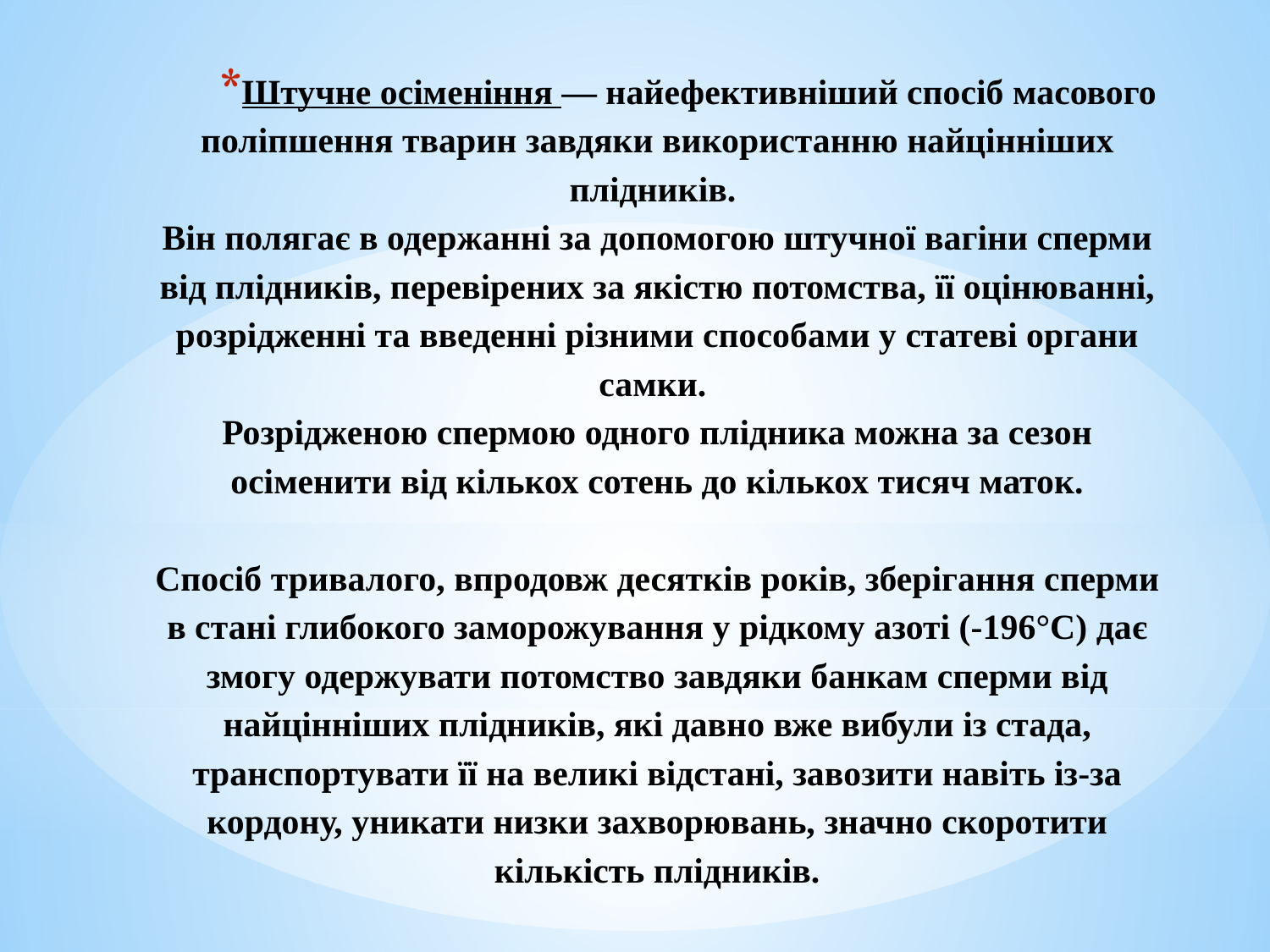

# Штучне осіменіння — найефективніший спосіб масового поліпшення тварин завдяки використанню найцінніших плідників. Він полягає в одержанні за допомогою штучної вагіни сперми від плідників, перевірених за якістю потомства, її оцінюванні, розрідженні та введенні різними способами у статеві органи самки. Розрідженою спермою одного плідника можна за сезон осіменити від кількох сотень до кількох тисяч маток. Спосіб тривалого, впродовж десятків років, зберігання сперми в стані глибокого заморожування у рідкому азоті (-196°С) дає змогу одержувати потомство завдяки банкам сперми від найцінніших плідників, які давно вже вибули із стада, транспортувати її на великі відстані, завозити навіть із-за кордону, уникати низки захворювань, значно скоротити кількість плідників.